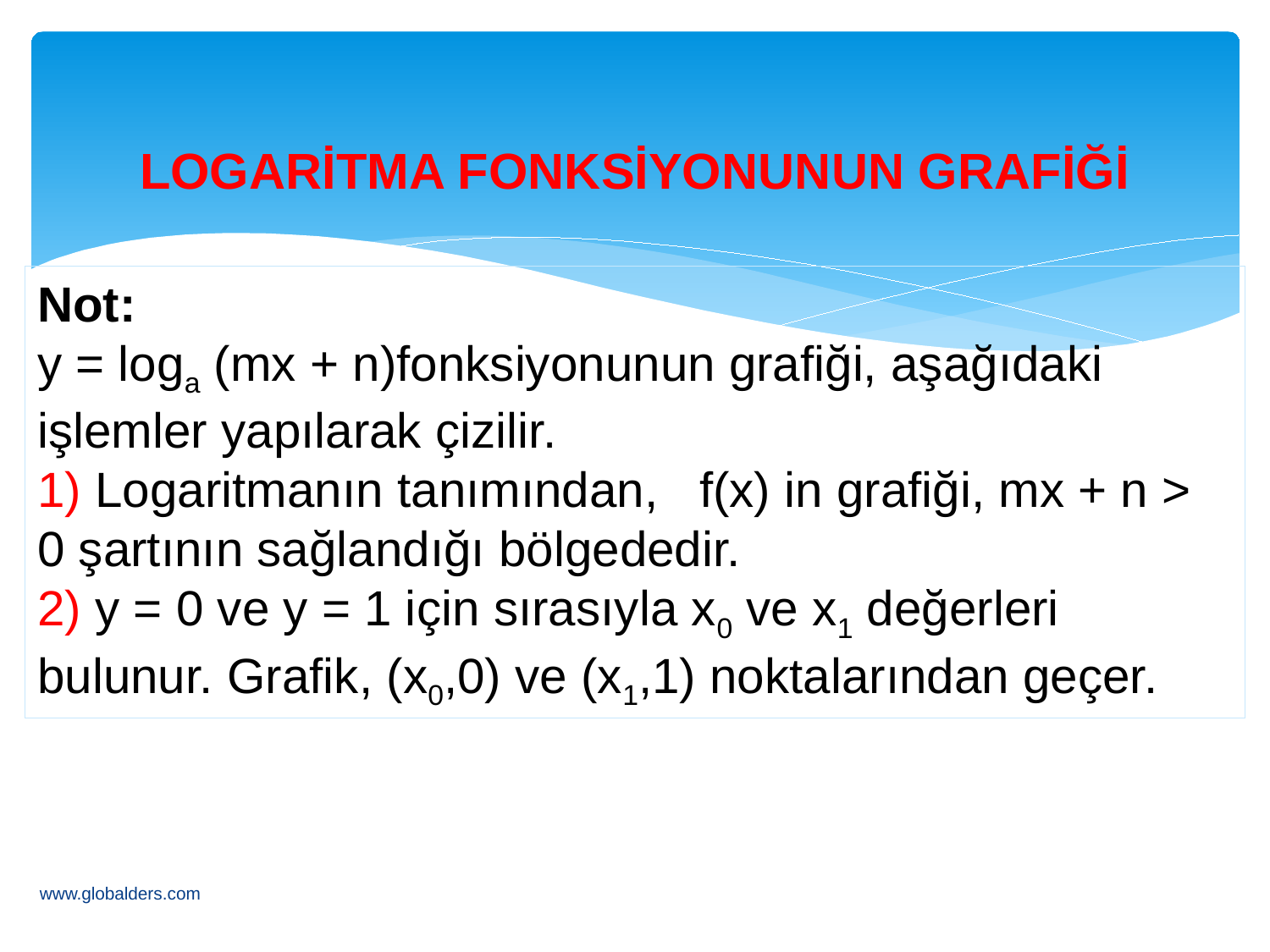

# LOGARİTMA FONKSİYONUNUN GRAFİĞİ
Not:
y = loga (mx + n)fonksiyonunun grafiği, aşağıdaki işlemler yapılarak çizilir.
1) Logaritmanın tanımından,   f(x) in grafiği, mx + n > 0 şartının sağlandığı bölgededir.
2) y = 0 ve y = 1 için sırasıyla x0 ve x1 değerleri bulunur. Grafik, (x0,0) ve (x1,1) noktalarından geçer.
www.globalders.com